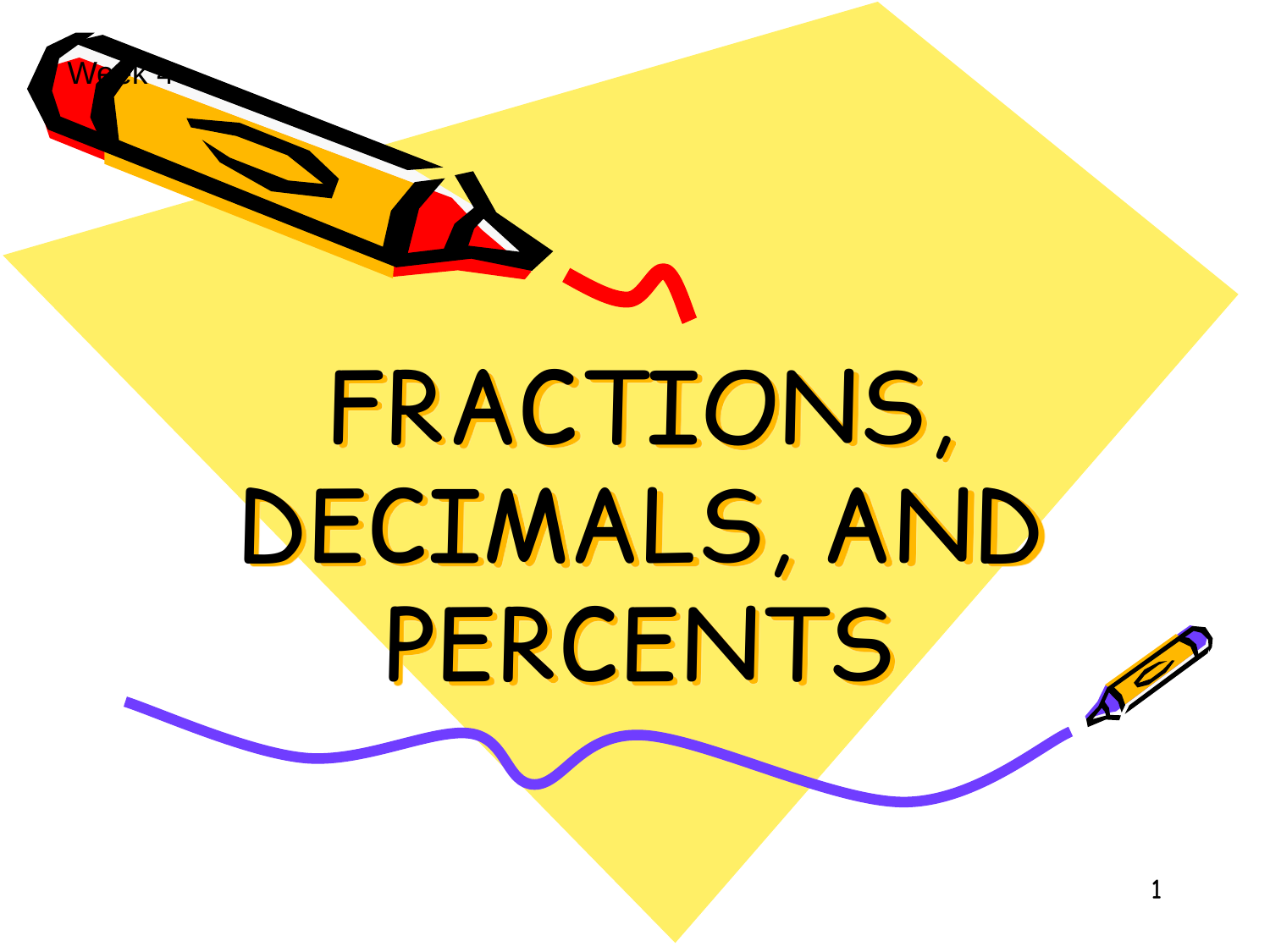

Week 4
# FRACTIONS, DECIMALS, AND PERCENTS

1